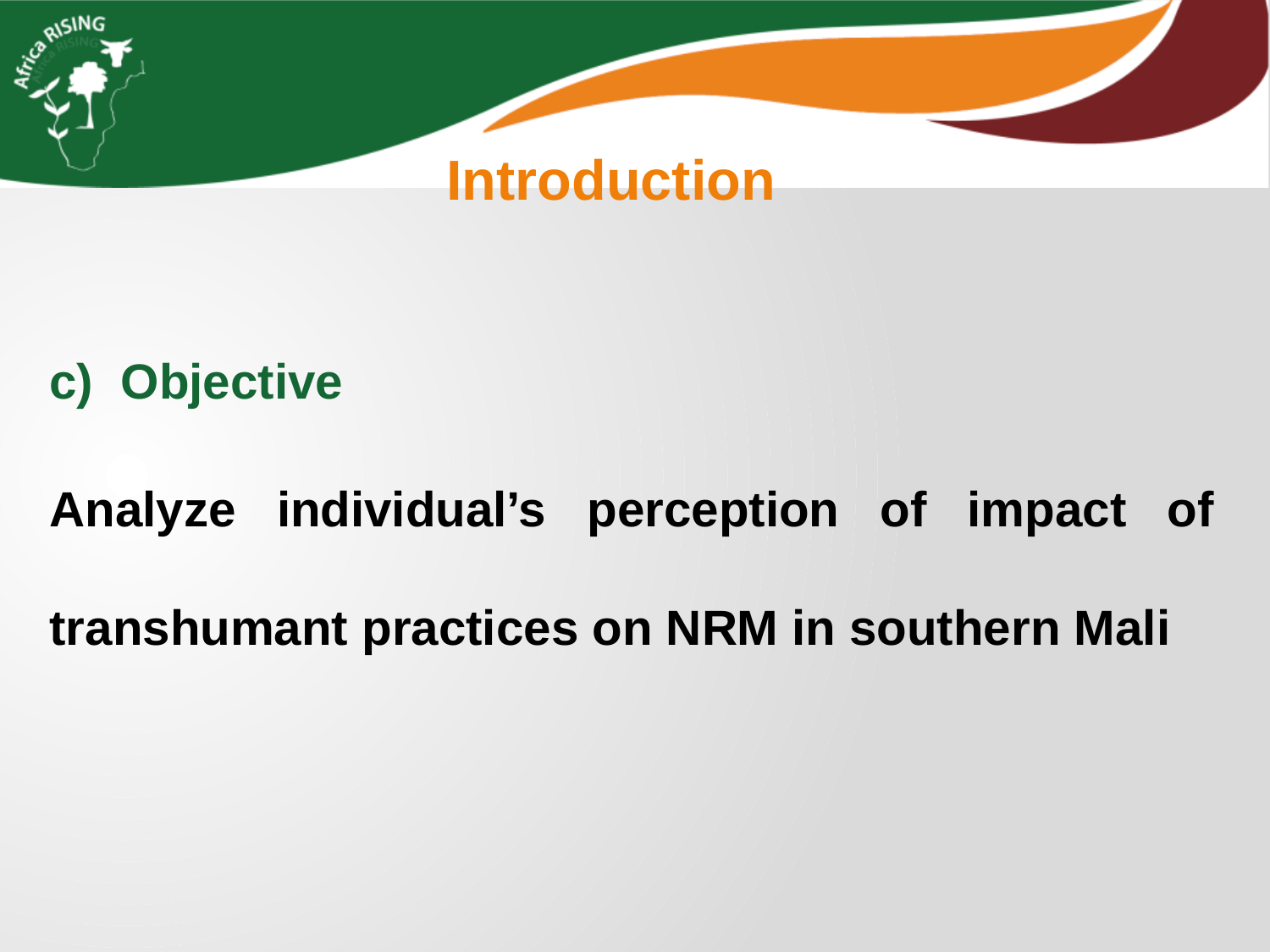

Introduction
Objective
Analyze individual’s perception of impact of transhumant practices on NRM in southern Mali